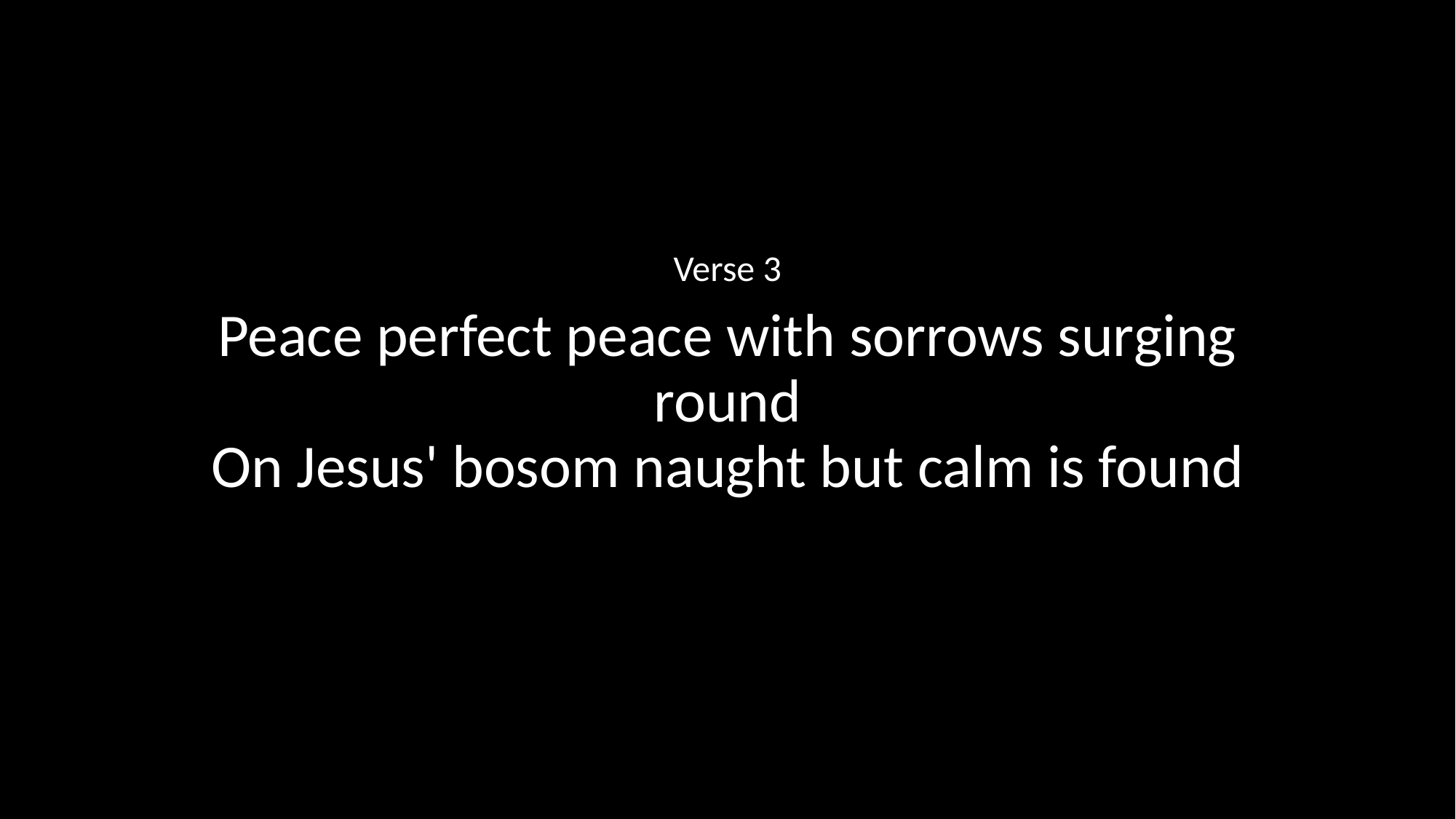

Verse 3
Peace perfect peace with sorrows surging round
On Jesus' bosom naught but calm is found